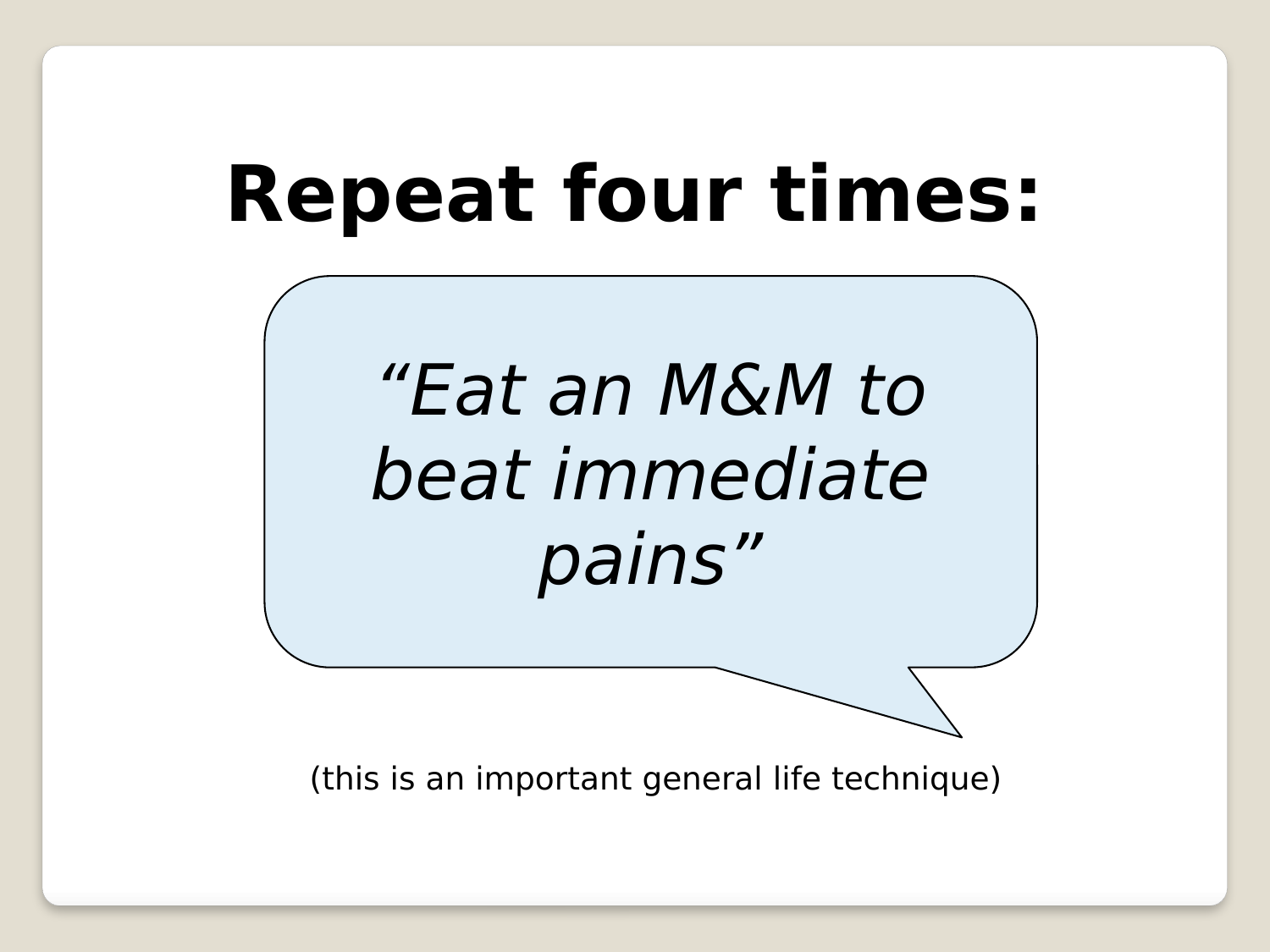

Repeat four times:
“Eat an M&M to beat immediate pains”
(this is an important general life technique)